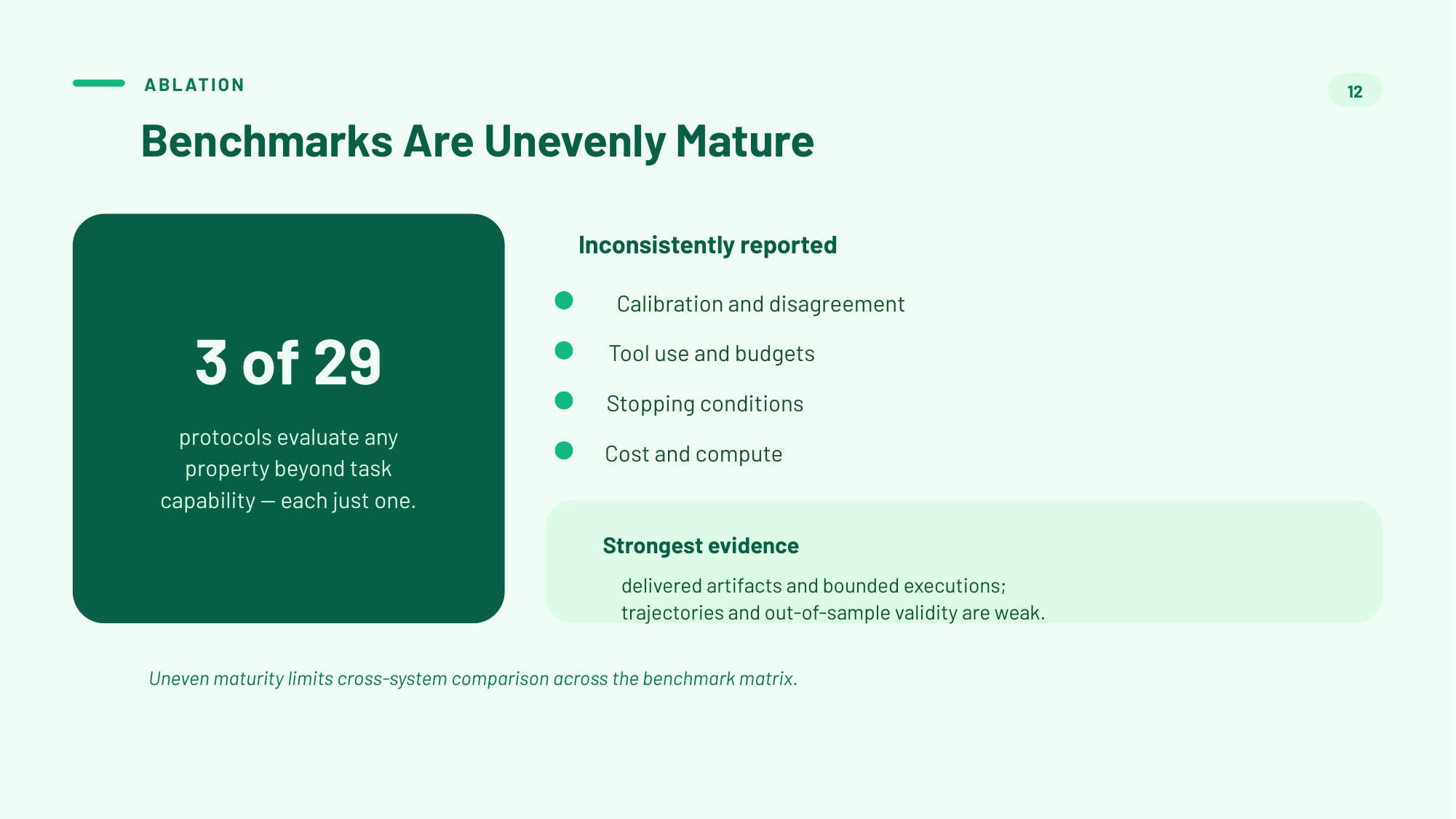

ABLATION

12
Benchmarks Are Unevenly Mature

3 of 29
protocols evaluate any
property beyond task
capability — each just one.
Inconsistently reported
Calibration and disagreement

Tool use and budgets

Stopping conditions

Cost and compute

Strongest evidence
delivered artifacts and bounded executions;
trajectories and out-of-sample validity are weak.
Uneven maturity limits cross-system comparison across the benchmark matrix.